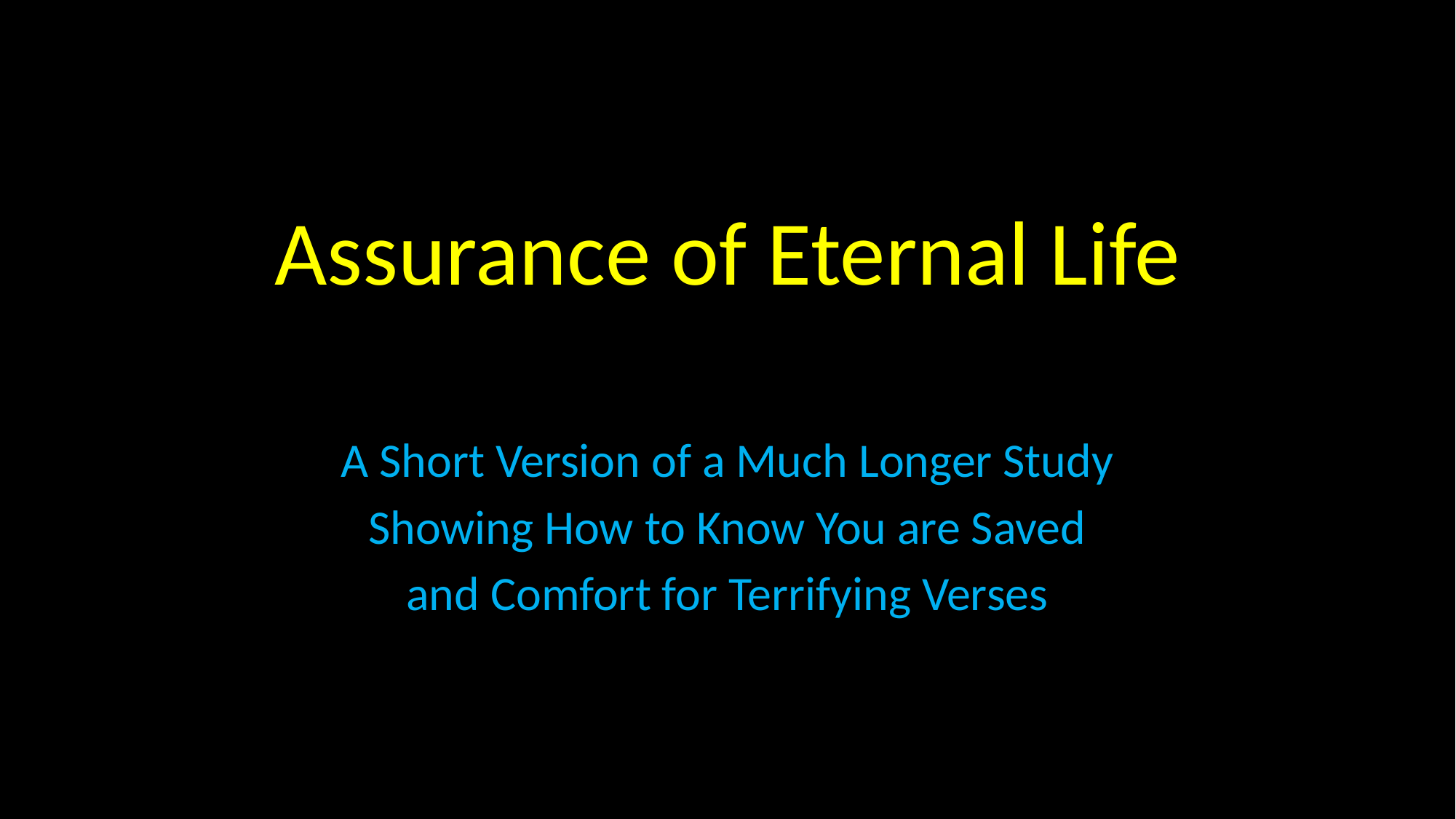

# Assurance of Eternal Life
A Short Version of a Much Longer Study
Showing How to Know You are Saved
and Comfort for Terrifying Verses